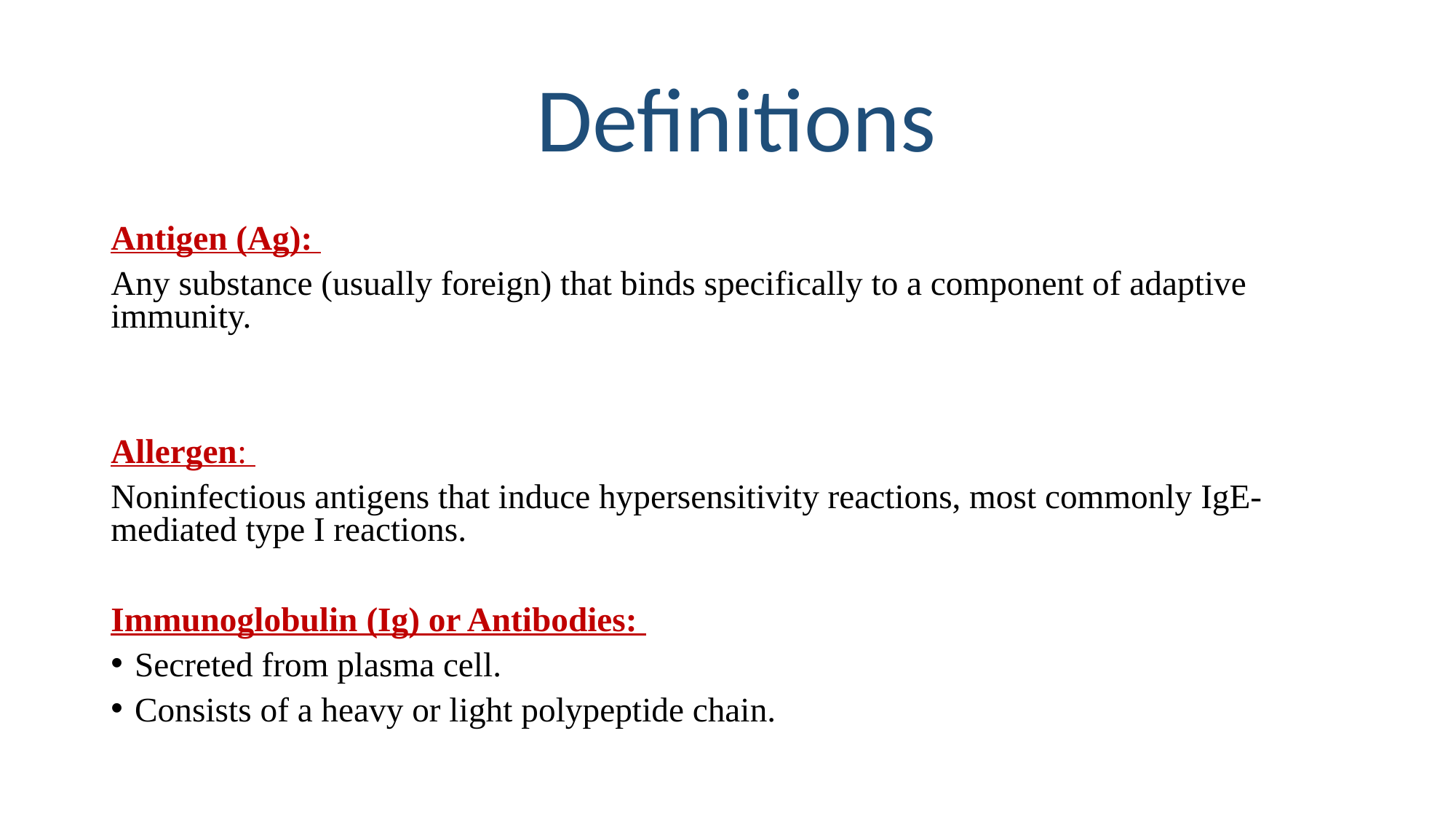

# Definitions
Antigen (Ag):
Any substance (usually foreign) that binds specifically to a component of adaptive immunity.

Allergen:
Noninfectious antigens that induce hypersensitivity reactions, most commonly IgE-mediated type I reactions.

Immunoglobulin (Ig) or Antibodies:
Secreted from plasma cell.
Consists of a heavy or light polypeptide chain.